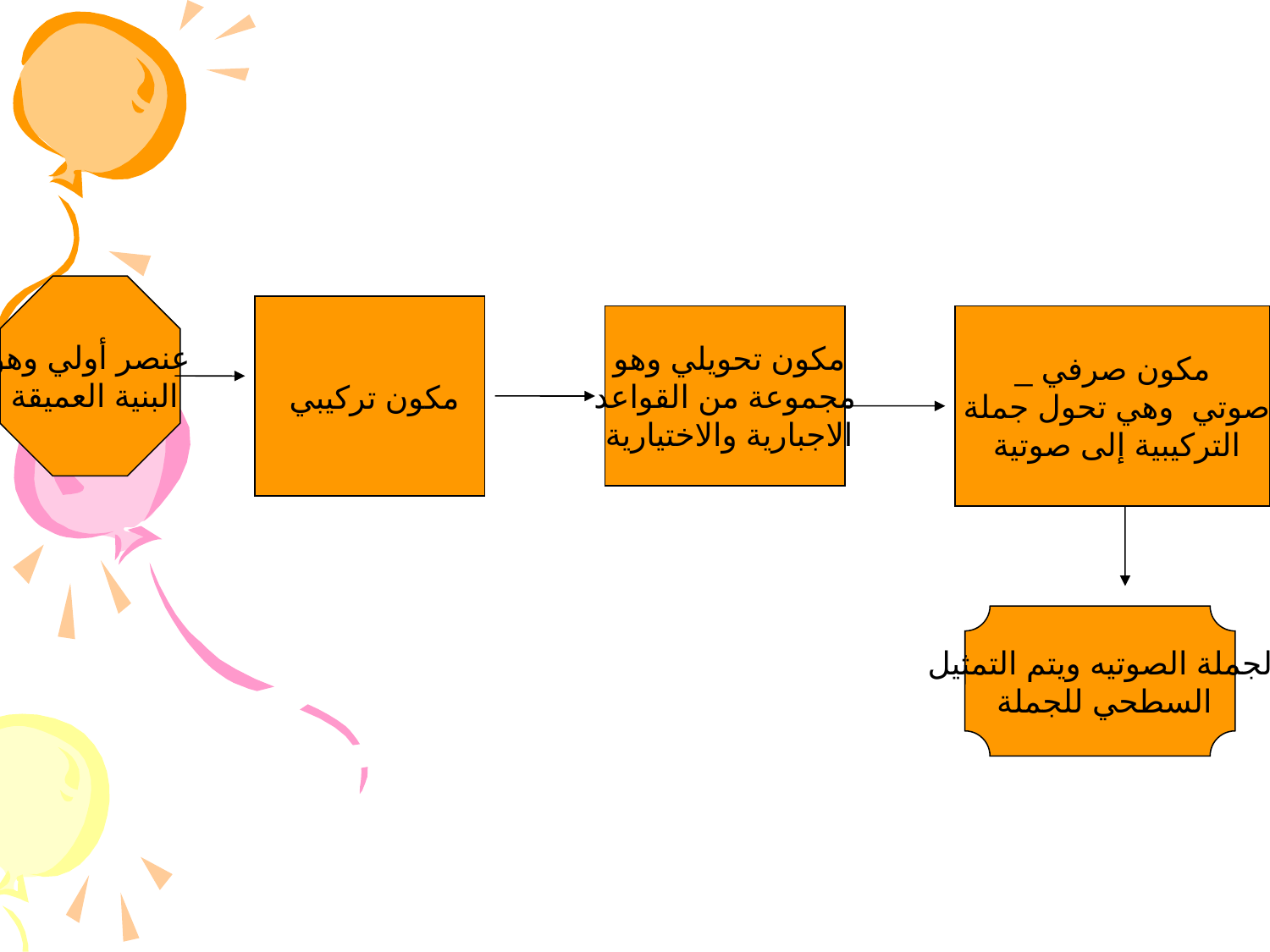

عنصر أولي وهو
البنية العميقة
مكون تركيبي
مكون تحويلي وهو
مجموعة من القواعد
الاجبارية والاختيارية
مكون صرفي _
صوتي  وهي تحول جملة
التركيبية إلى صوتية

الجملة الصوتيه ويتم التمثيل
السطحي للجملة